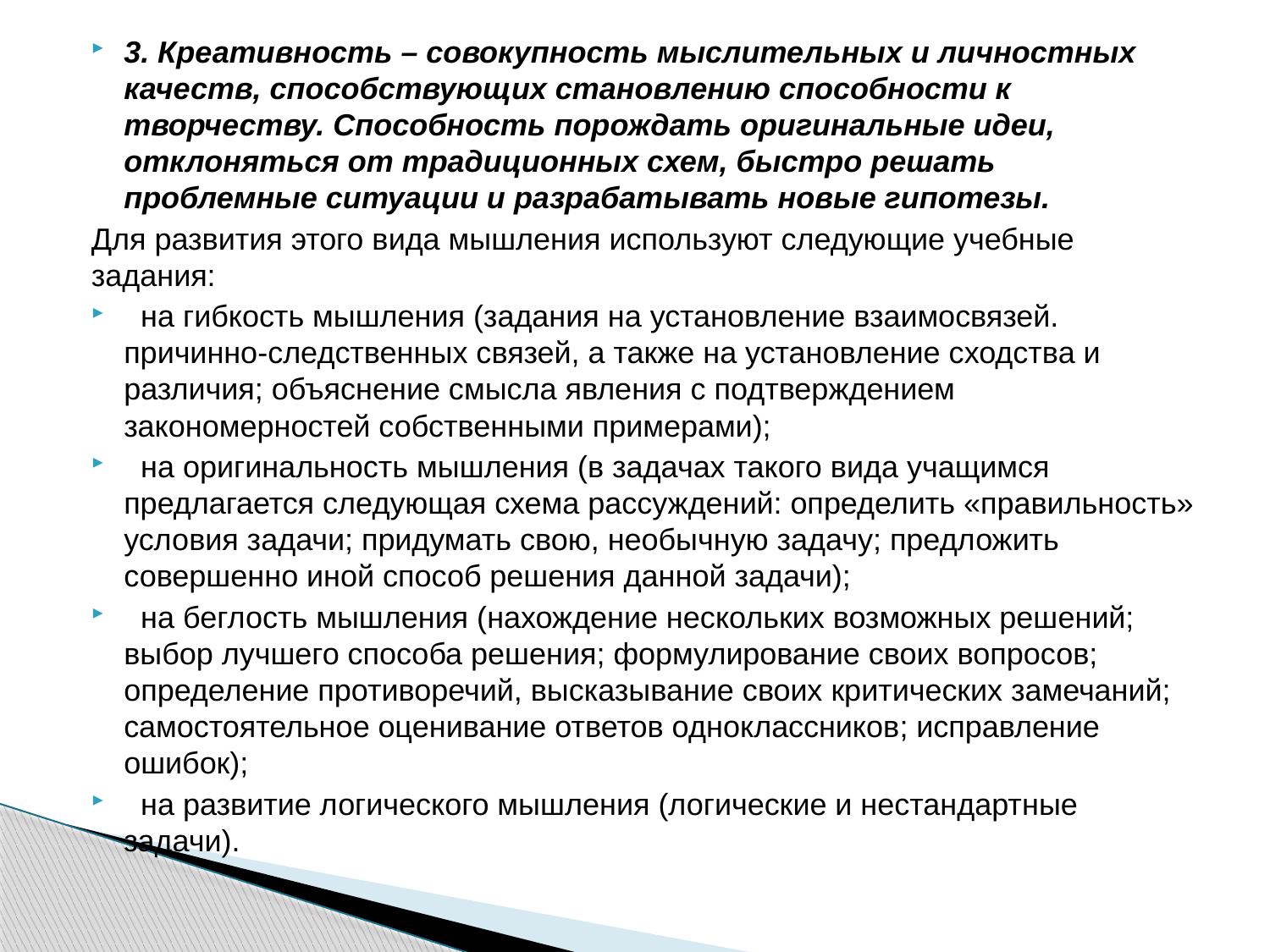

3. Креативность – совокупность мыслительных и личностных качеств, способствующих становлению способности к творчеству. Способность порождать оригинальные идеи, отклоняться от традиционных схем, быстро решать проблемные ситуации и разрабатывать новые гипотезы.
Для развития этого вида мышления используют следующие учебные задания:
  на гибкость мышления (задания на установление взаимосвязей. причинно-следственных связей, а также на установление сходства и различия; объяснение смысла явления с подтверждением закономерностей собственными примерами);
  на оригинальность мышления (в задачах такого вида учащимся предлагается следующая схема рассуждений: определить «правильность» условия задачи; придумать свою, необычную задачу; предложить совершенно иной способ решения данной задачи);
  на беглость мышления (нахождение нескольких возможных решений; выбор лучшего способа решения; формулирование своих вопросов; определение противоречий, высказывание своих критических замечаний; самостоятельное оценивание ответов одноклассников; исправление ошибок);
  на развитие логического мышления (логические и нестандартные задачи).